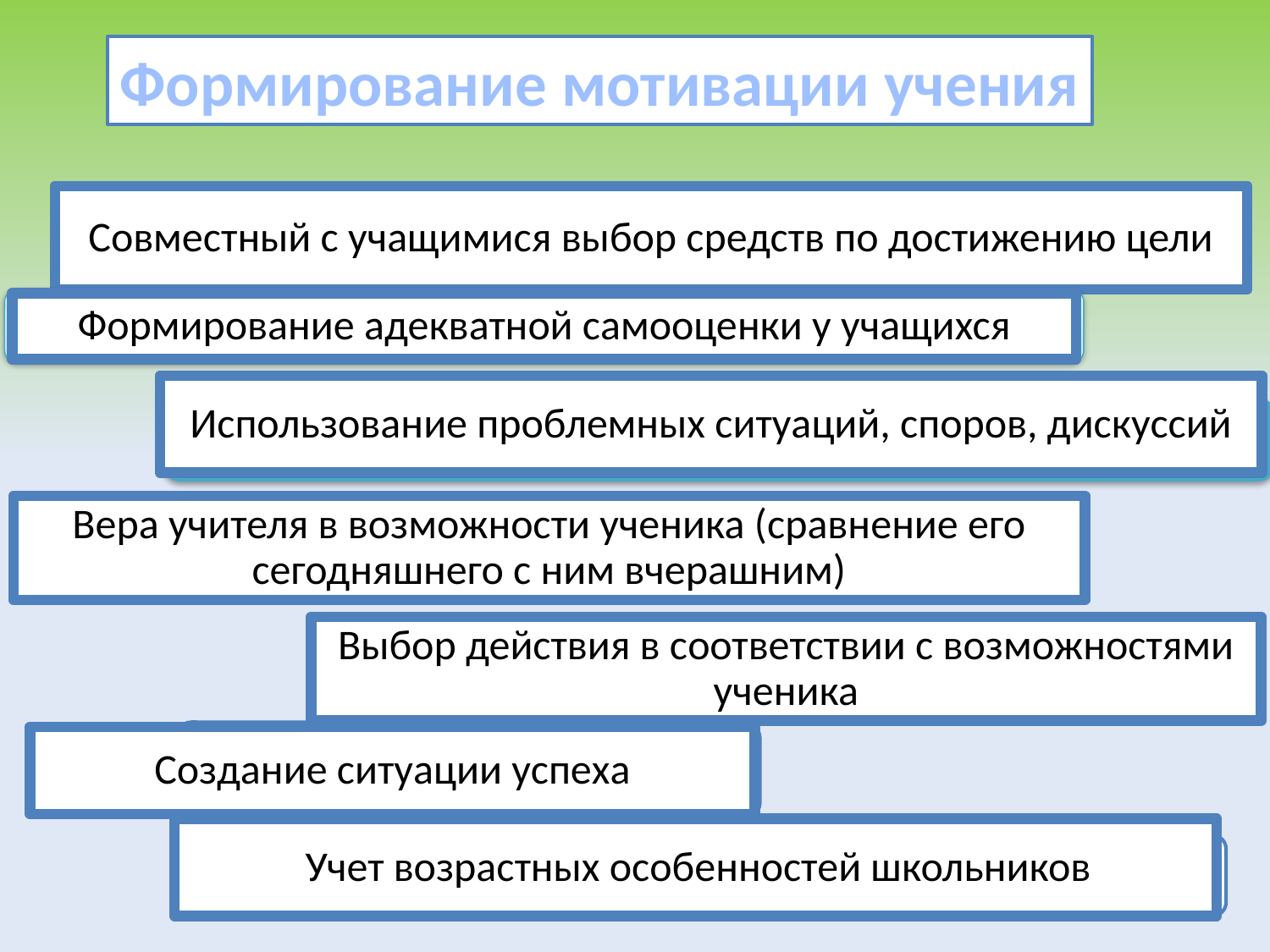

Формирование мотивации учения
Совместный с учащимися выбор средств по достижению цели

Формирование адекватной самооценки у учащихся
Использование проблемных ситуаций, споров, дискуссий

Вера учителя в возможности ученика (сравнение его сегодняшнего с ним вчерашним)
Выбор действия в соответствии с возможностями ученика

Создание ситуации успеха
 Учет возрастных особенностей школьников